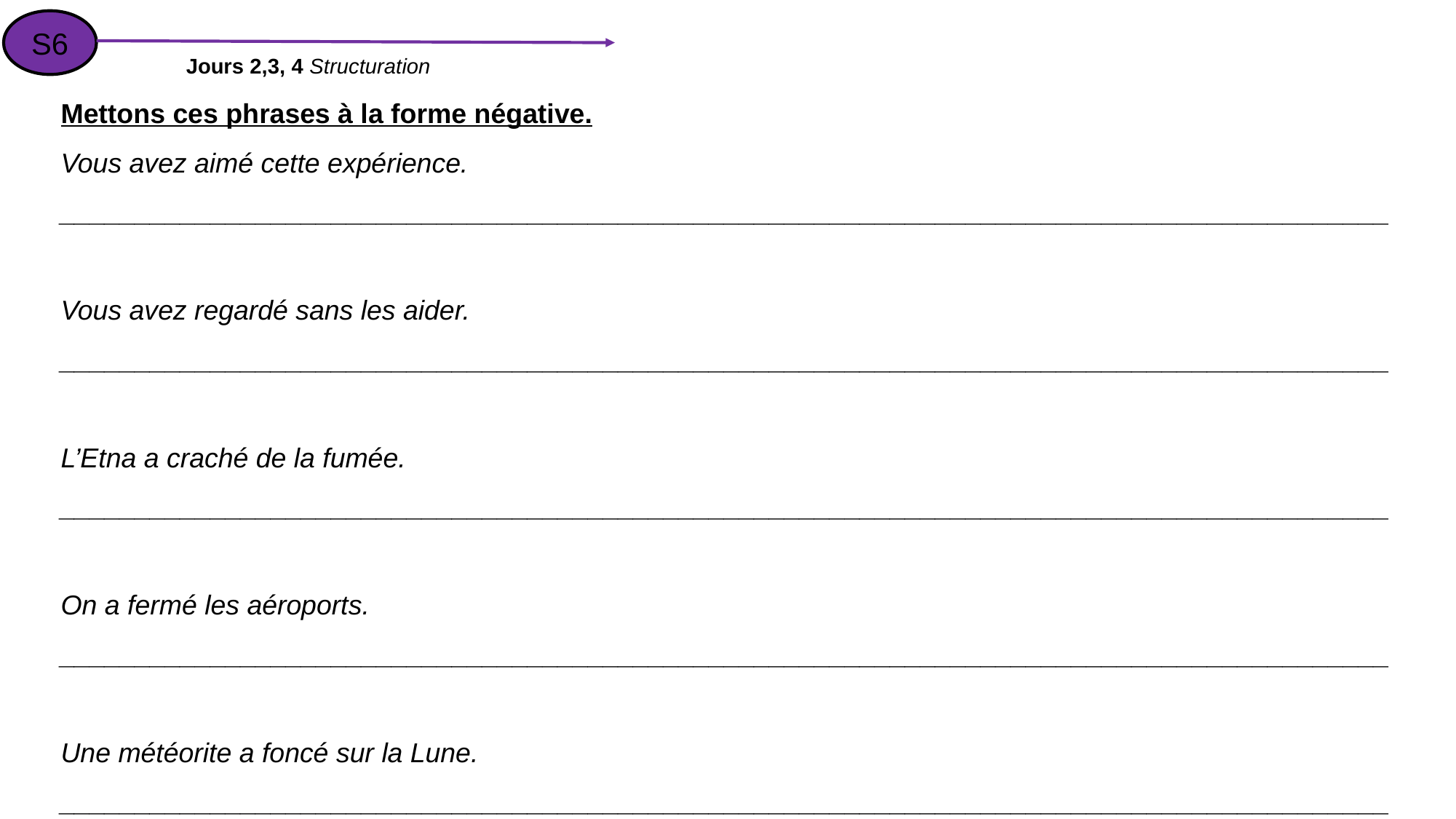

S6
Jours 2,3, 4 Structuration
Mettons ces phrases à la forme négative.
Vous avez aimé cette expérience.
________________________________________________________________________________________

Vous avez regardé sans les aider.
________________________________________________________________________________________

L’Etna a craché de la fumée.
________________________________________________________________________________________

On a fermé les aéroports.
________________________________________________________________________________________

Une météorite a foncé sur la Lune.
________________________________________________________________________________________